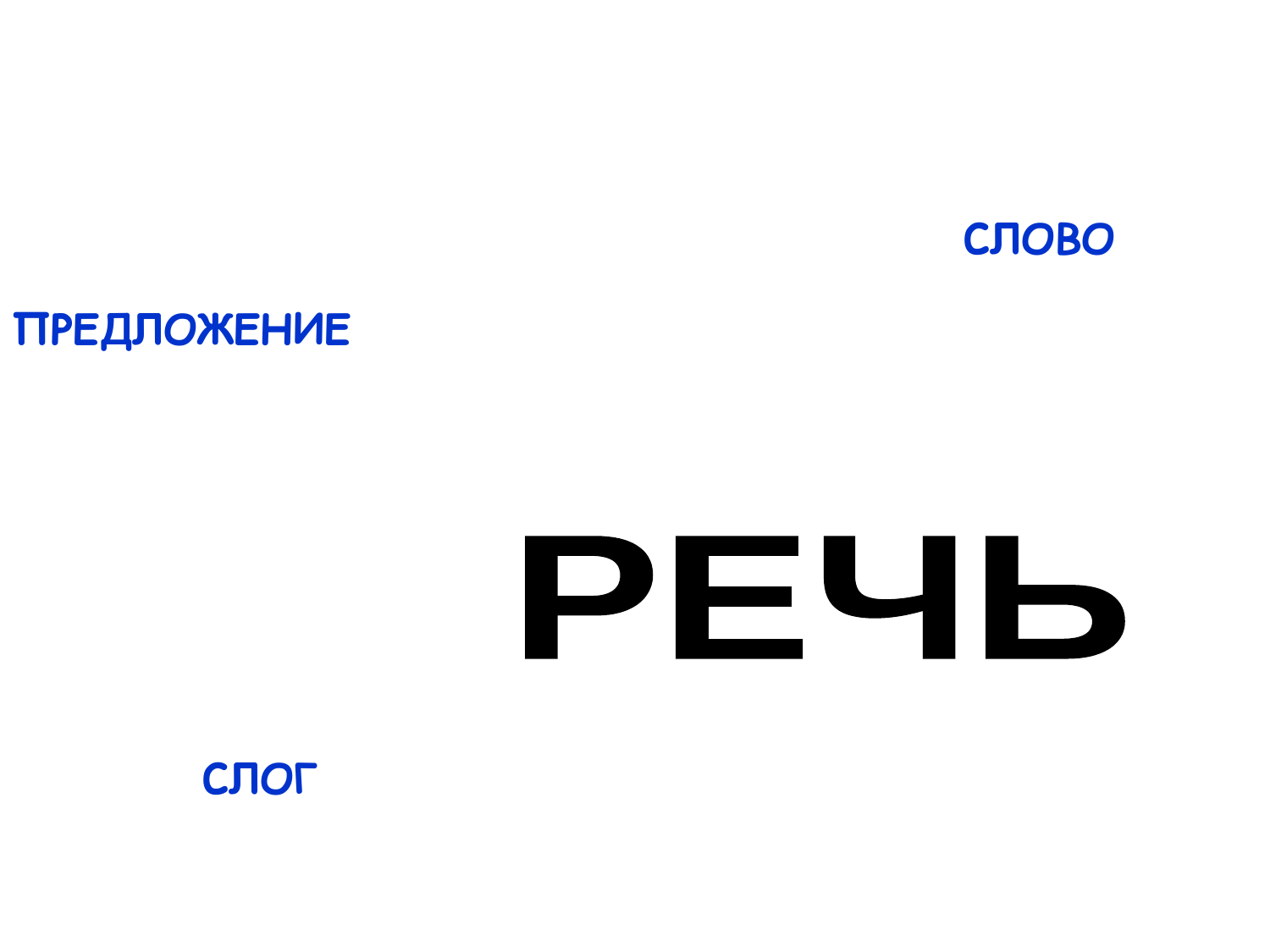

СЛОВО
ПРЕДЛОЖЕНИЕ
РЕЧЬ
СЛОГ
ГЛАСНЫЙ
ЗВУК
СОГЛАСНЫЙ
ТВЁРДЫЙ
МЯГКИЙ